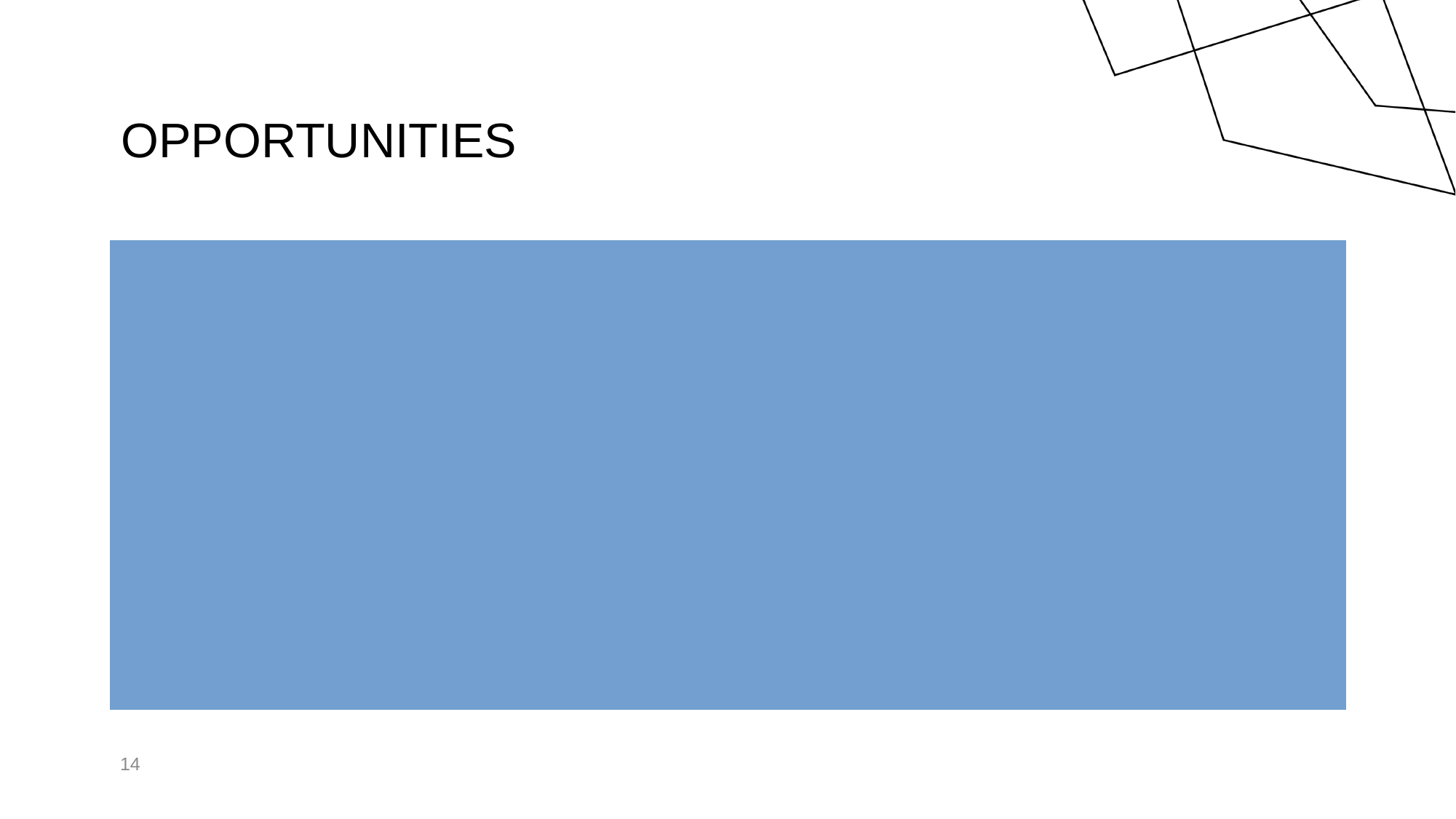

# opportunities
Asking clients what other vehicles they have in their driveways, we service all makes and models

14